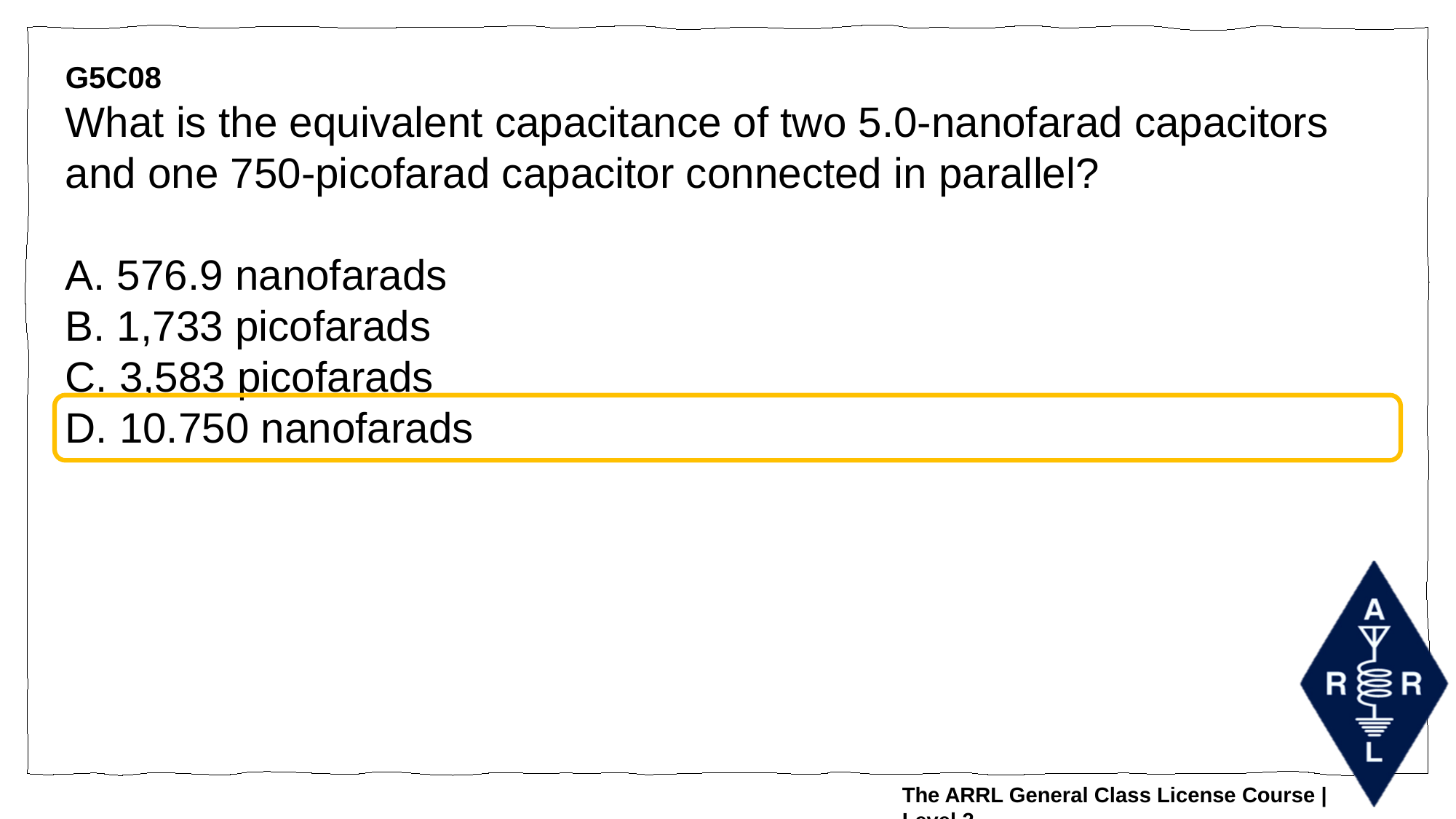

G5C08
What is the equivalent capacitance of two 5.0-nanofarad capacitors and one 750-picofarad capacitor connected in parallel?

A. 576.9 nanofarads
B. 1,733 picofarads
C. 3,583 picofarads
D. 10.750 nanofarads